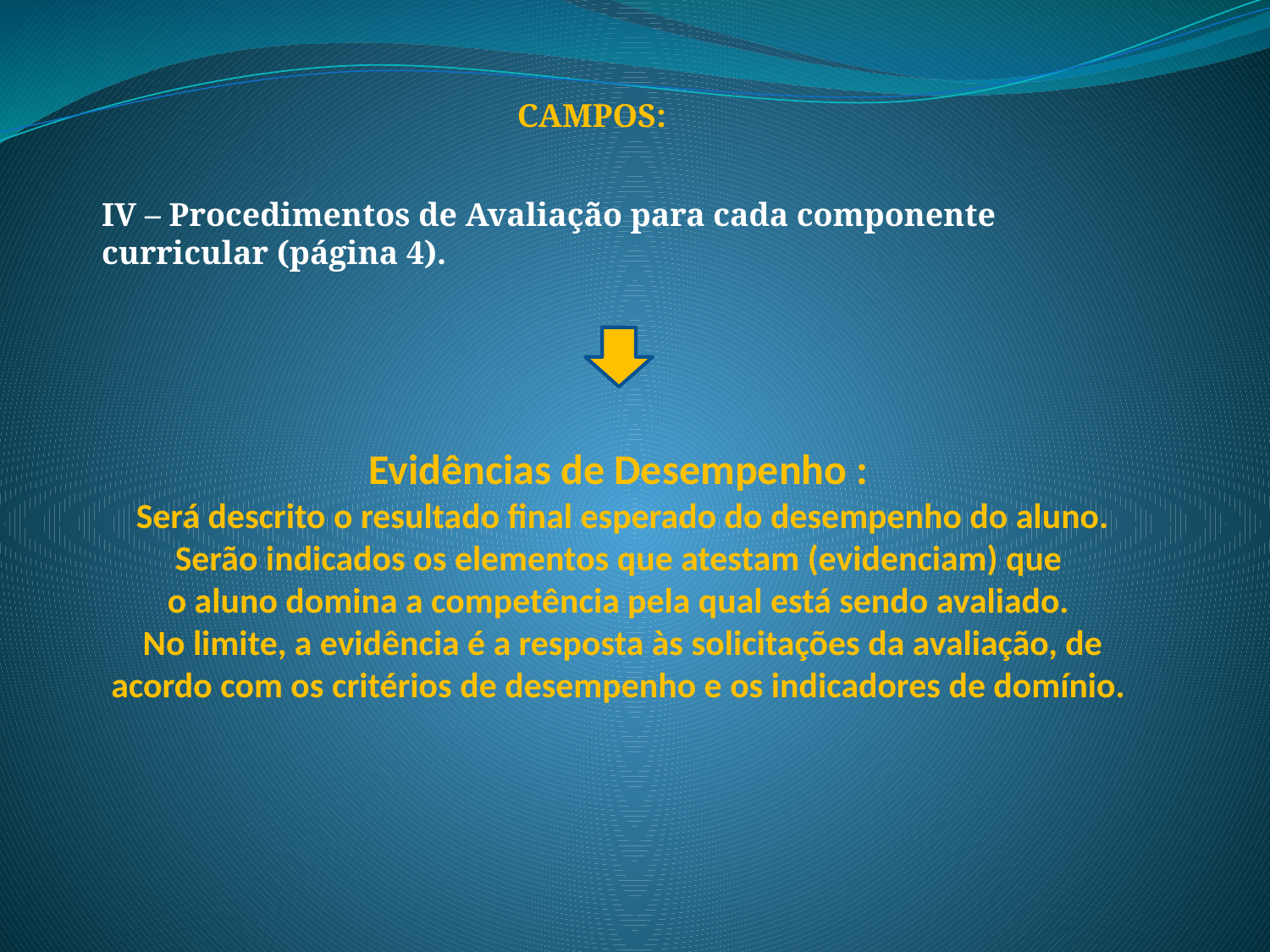

CAMPOS:
IV – Procedimentos de Avaliação para cada componente curricular (página 4).

# Evidências de Desempenho : Será descrito o resultado final esperado do desempenho do aluno. Serão indicados os elementos que atestam (evidenciam) que o aluno domina a competência pela qual está sendo avaliado. No limite, a evidência é a resposta às solicitações da avaliação, de acordo com os critérios de desempenho e os indicadores de domínio.